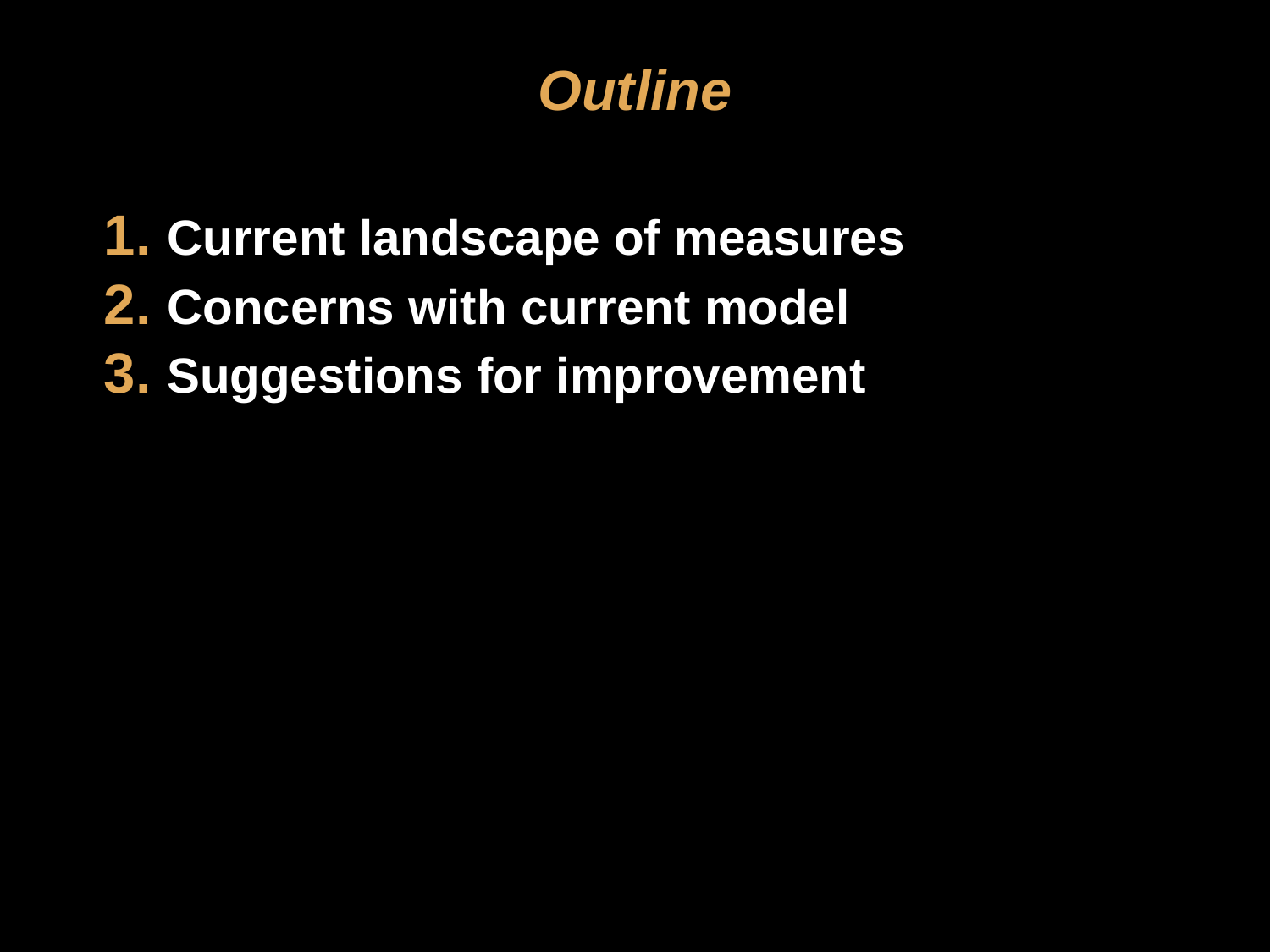

# Outline
Current landscape of measures
Concerns with current model
Suggestions for improvement